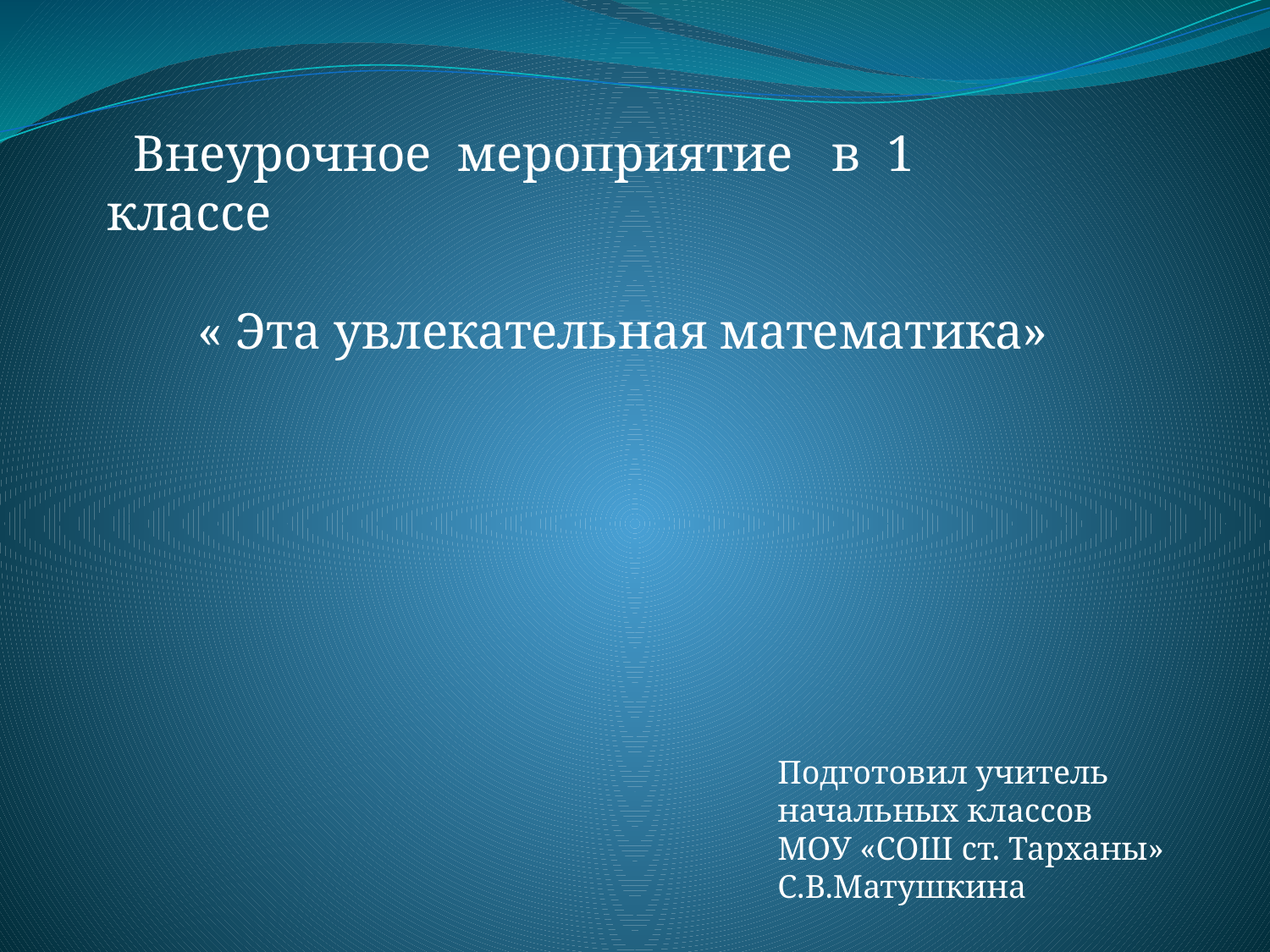

Внеурочное  мероприятие   в  1  классе

       « Эта увлекательная математика»
Подготовил учитель
начальных классов
МОУ «СОШ ст. Тарханы»
С.В.Матушкина